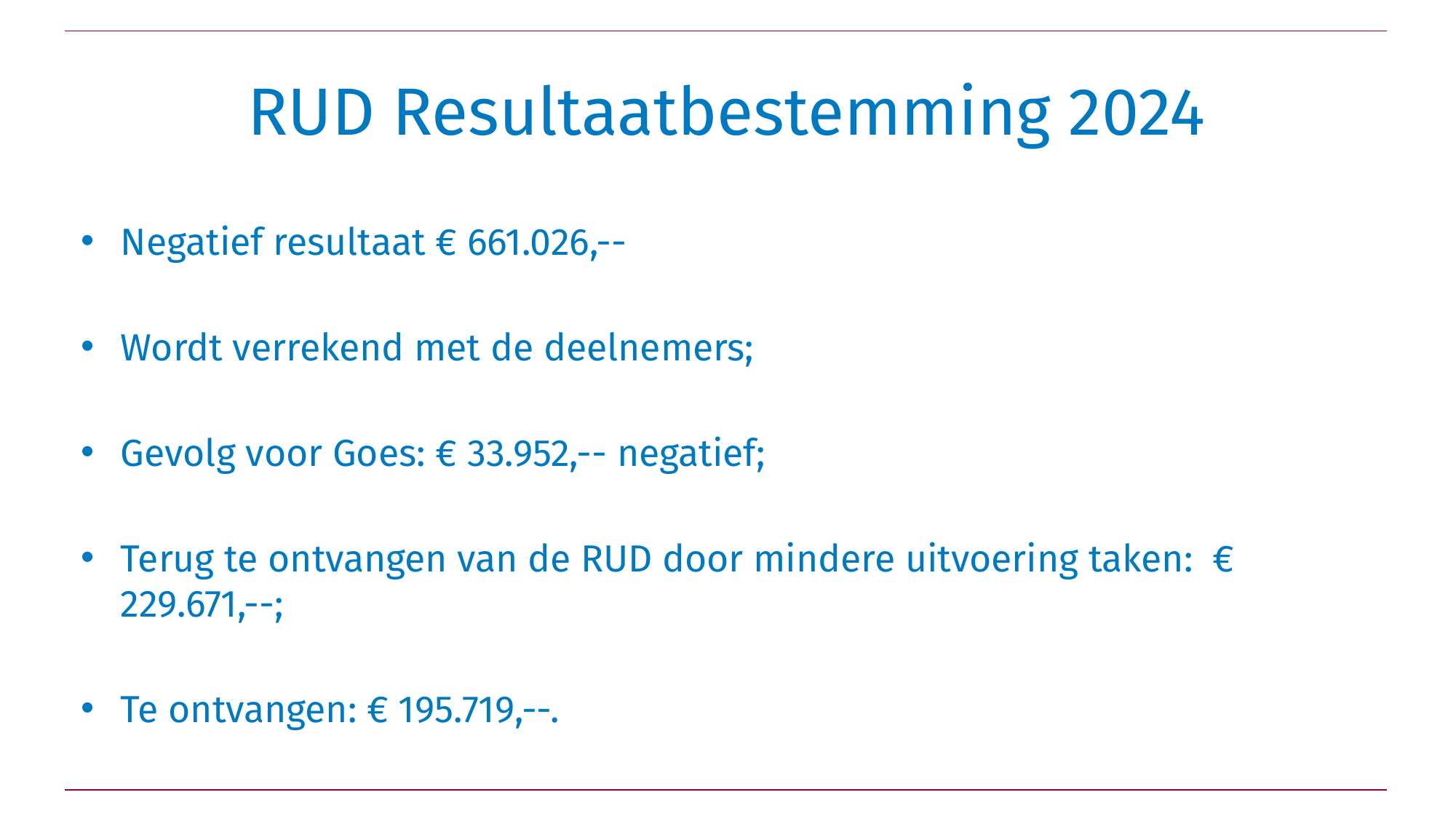

# RUD Resultaatbestemming 2024
Negatief resultaat € 661.026,--

Wordt verrekend met de deelnemers;

Gevolg voor Goes: € 33.952,-- negatief;

Terug te ontvangen van de RUD door mindere uitvoering taken:  € 229.671,--;

Te ontvangen: € 195.719,--.